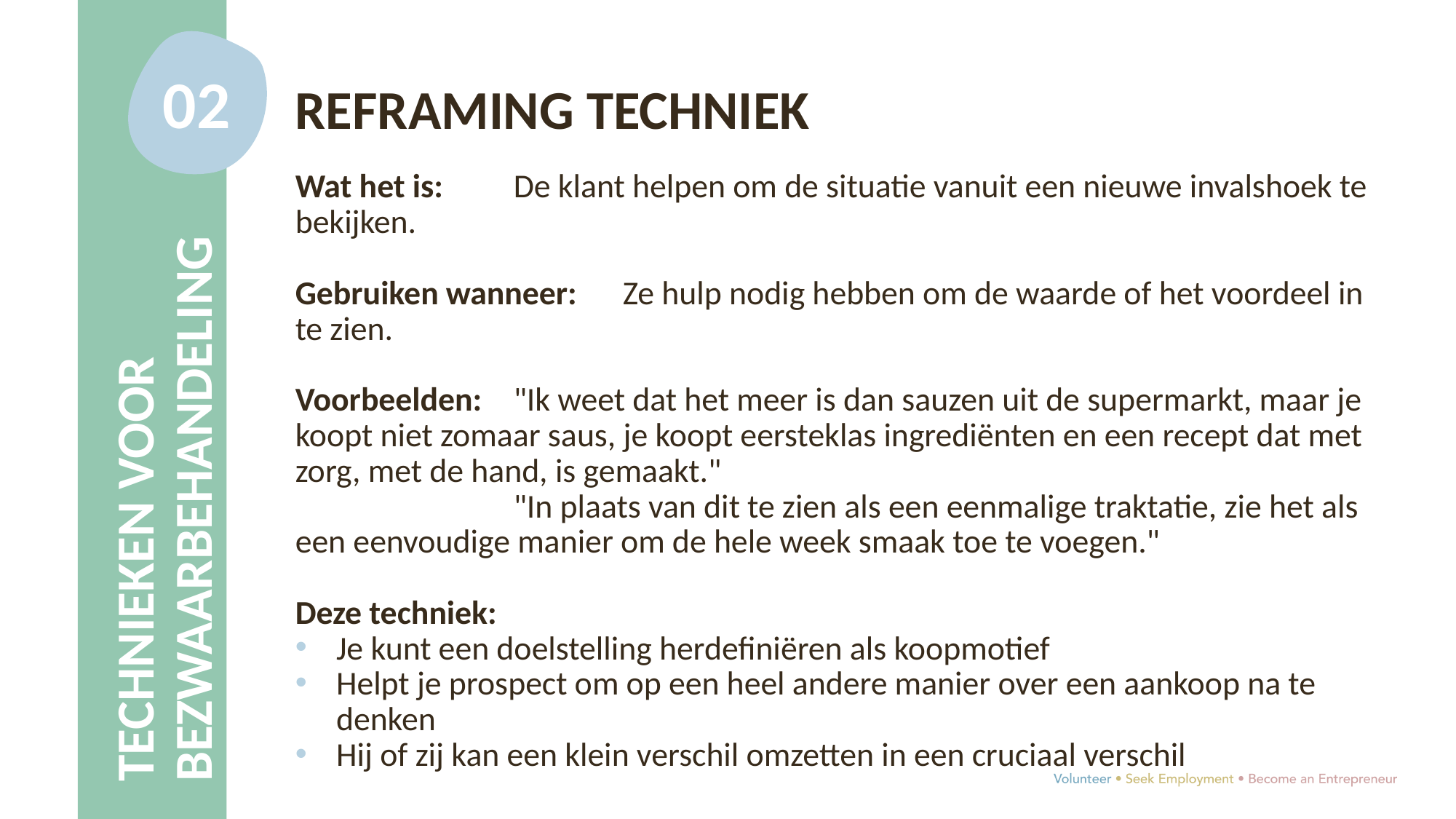

02

REFRAMING TECHNIEK
Wat het is: 	De klant helpen om de situatie vanuit een nieuwe invalshoek te bekijken.

Gebruiken wanneer: 	Ze hulp nodig hebben om de waarde of het voordeel in te zien.

Voorbeelden:  	"Ik weet dat het meer is dan sauzen uit de supermarkt, maar je koopt niet zomaar saus, je koopt eersteklas ingrediënten en een recept dat met zorg, met de hand, is gemaakt."
		"In plaats van dit te zien als een eenmalige traktatie, zie het als een eenvoudige manier om de hele week smaak toe te voegen."

Deze techniek:
Je kunt een doelstelling herdefiniëren als koopmotief
Helpt je prospect om op een heel andere manier over een aankoop na te denken
Hij of zij kan een klein verschil omzetten in een cruciaal verschil

TECHNIEKEN VOOR BEZWAARBEHANDELING